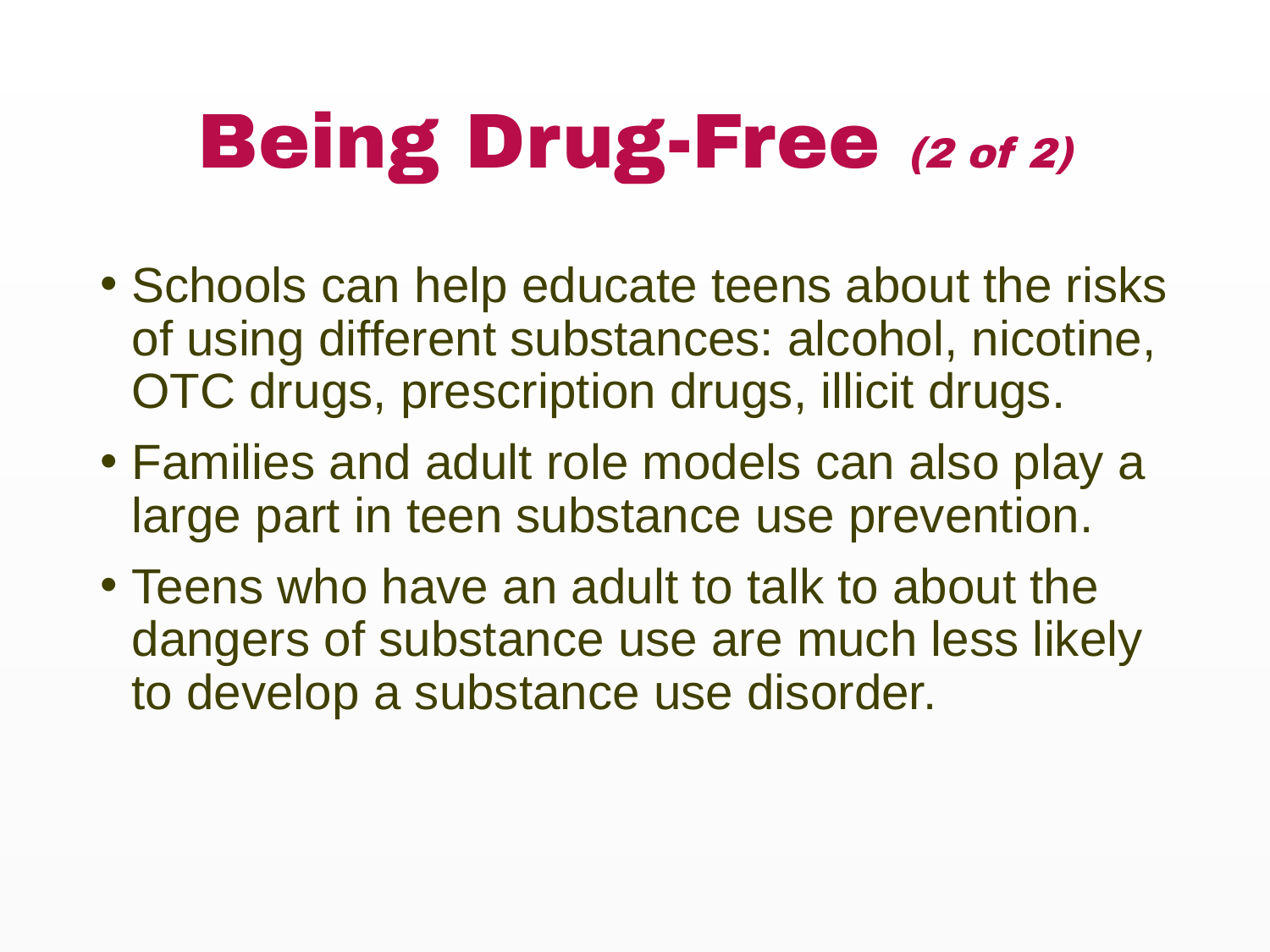

# Being Drug-Free (2 of 2)
Schools can help educate teens about the risks of using different substances: alcohol, nicotine, OTC drugs, prescription drugs, illicit drugs.
Families and adult role models can also play a large part in teen substance use prevention.
Teens who have an adult to talk to about the dangers of substance use are much less likely to develop a substance use disorder.